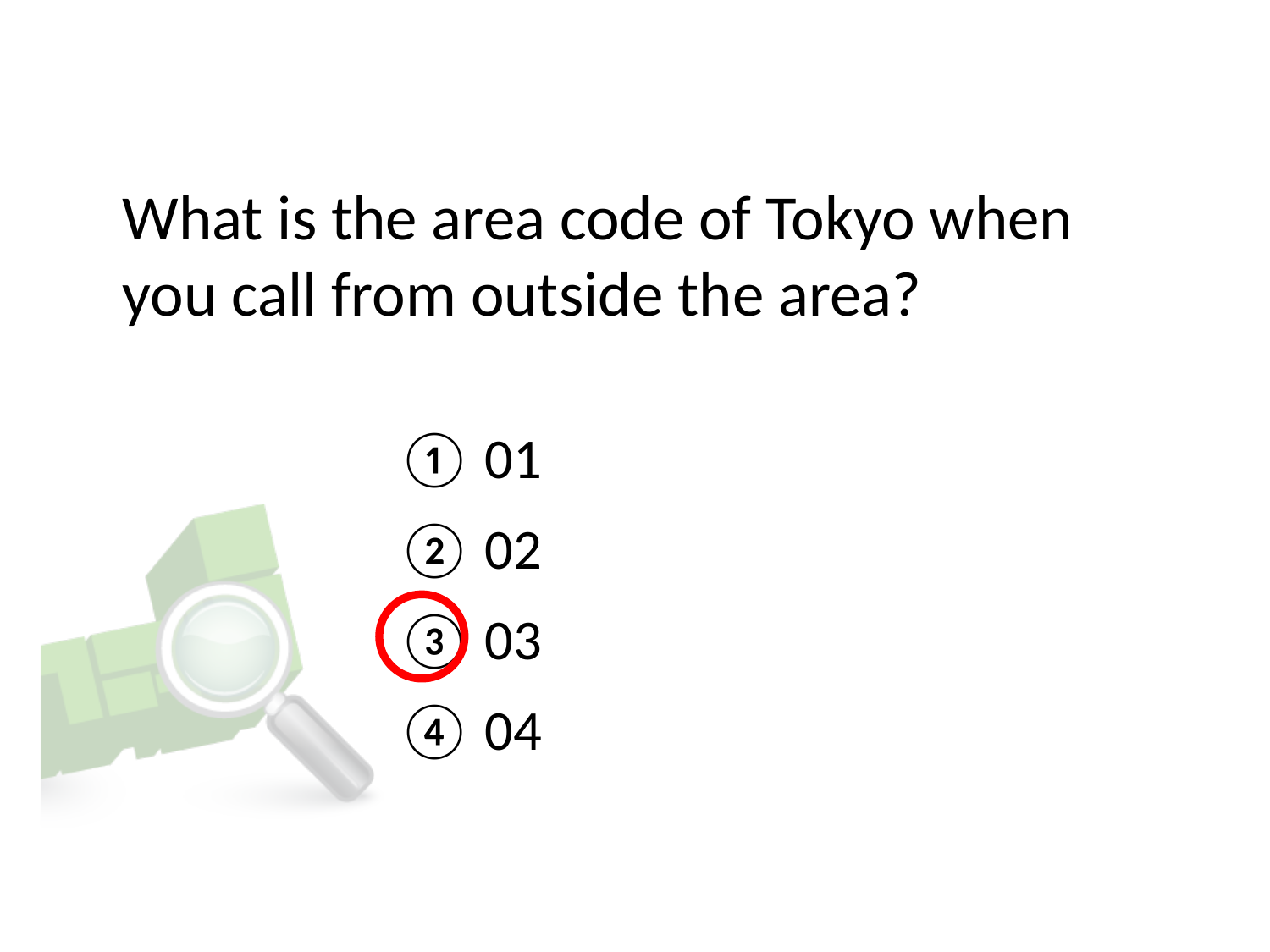

# What is the area code of Tokyo when you call from outside the area?
① 01
② 02
③ 03
④ 04